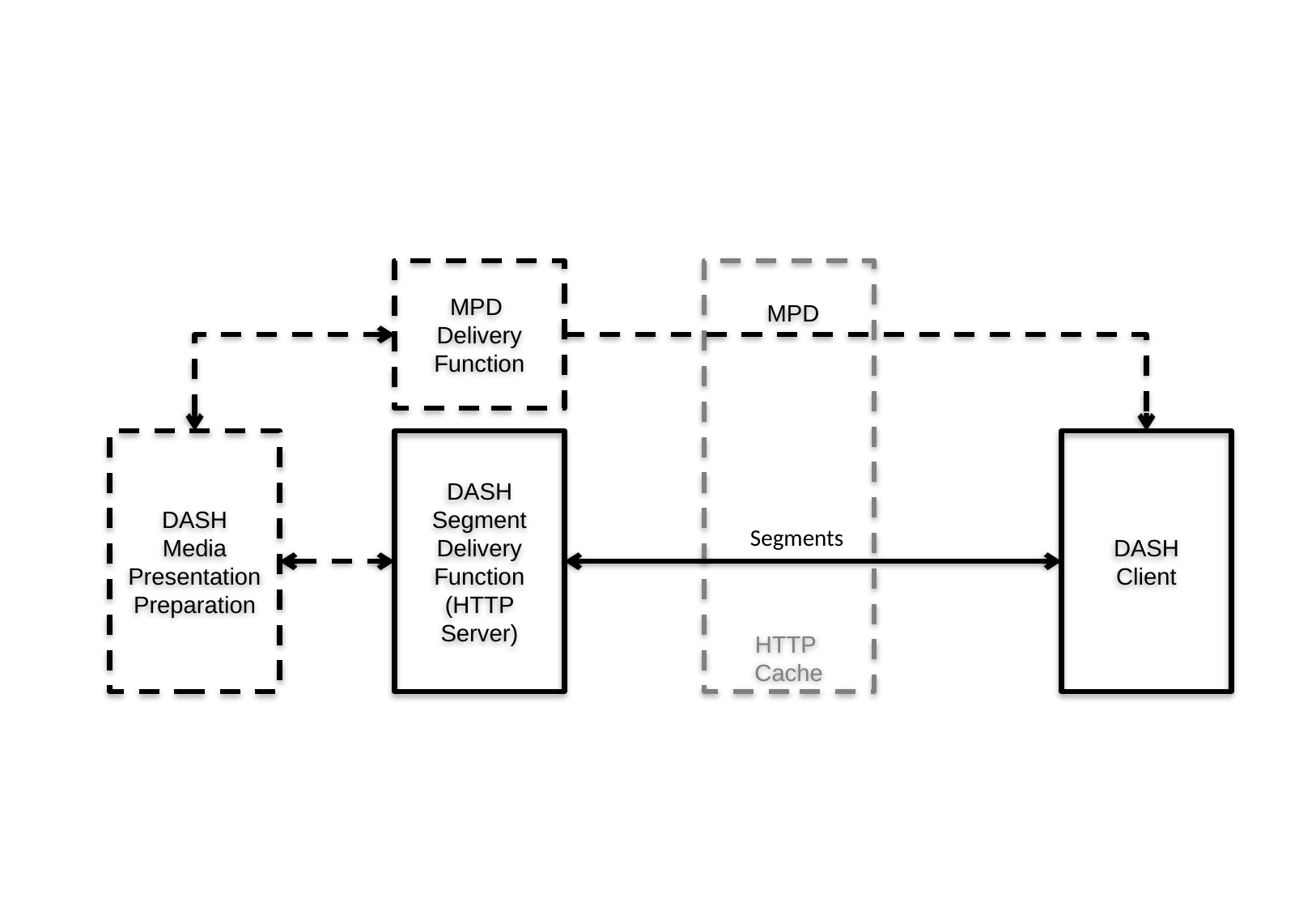

MPD
Delivery Function
HTTP
Cache
MPD
DASH
Media Presentation
Preparation
DASH Segment Delivery Function (HTTP Server)
DASH
Client
Segments